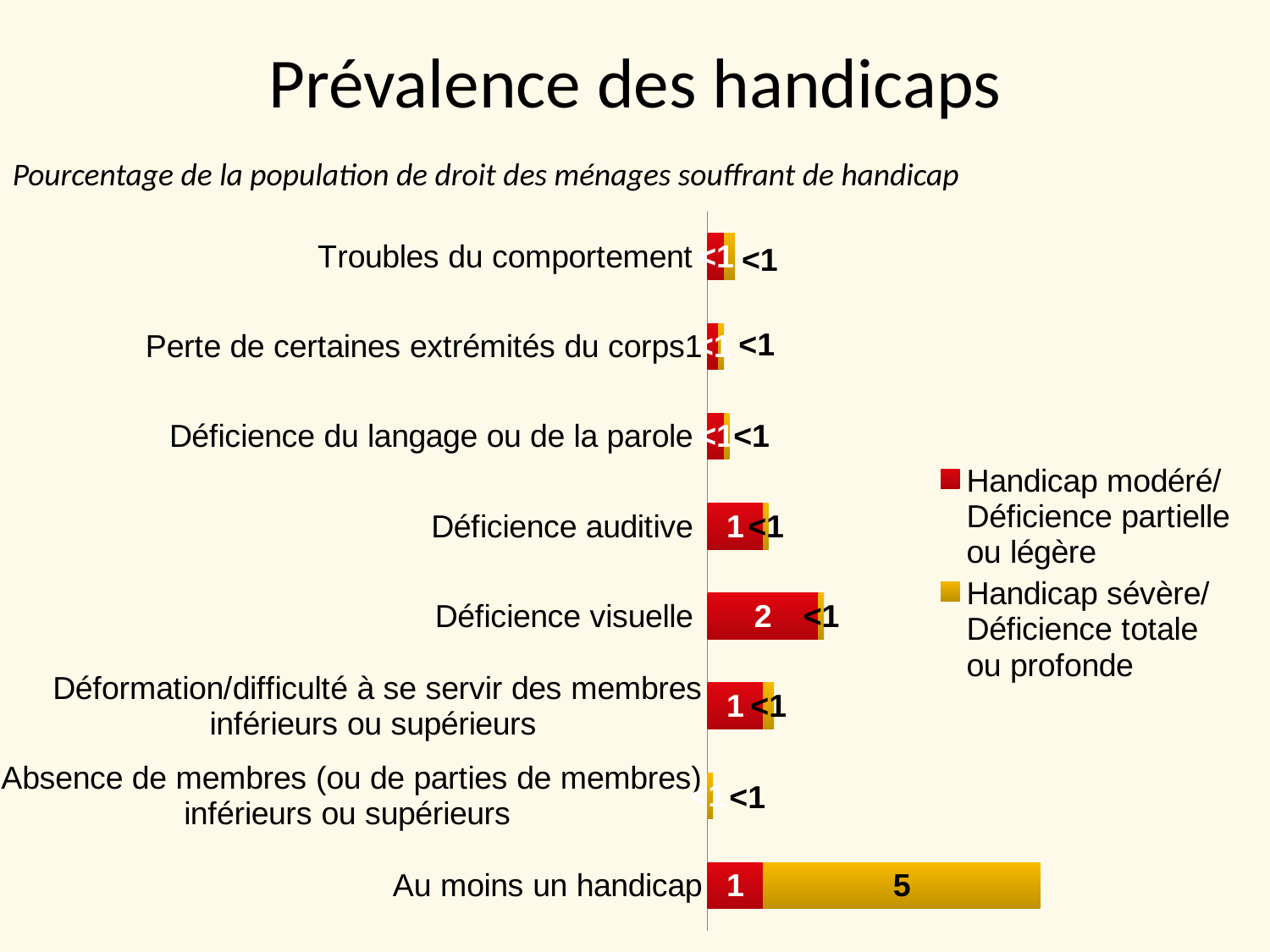

# Prévalence des handicaps
Pourcentage de la population de droit des ménages souffrant de handicap

### Chart

| Category | Handicap modéré/ Déficience partielle ou légère | Handicap sévère/ Déficience totale ou profonde |
|---|---|---|
| Au moins un handicap | 1.0 | 5.0 |
| Absence de membres (ou de parties de membres) inférieurs ou supérieurs  | 0.0 | 0.1 |
| Déformation/difficulté à se servir des membres inférieurs ou supérieurs  | 1.0 | 0.2 |
| Déficience visuelle  | 2.0 | 0.1 |
| Déficience auditive  | 1.0 | 0.1 |
| Déficience du langage ou de la parole  | 0.3 | 0.1 |
| Perte de certaines extrémités du corps1 | 0.2 | 0.1 |
| Troubles du comportement  | 0.3 | 0.2 |